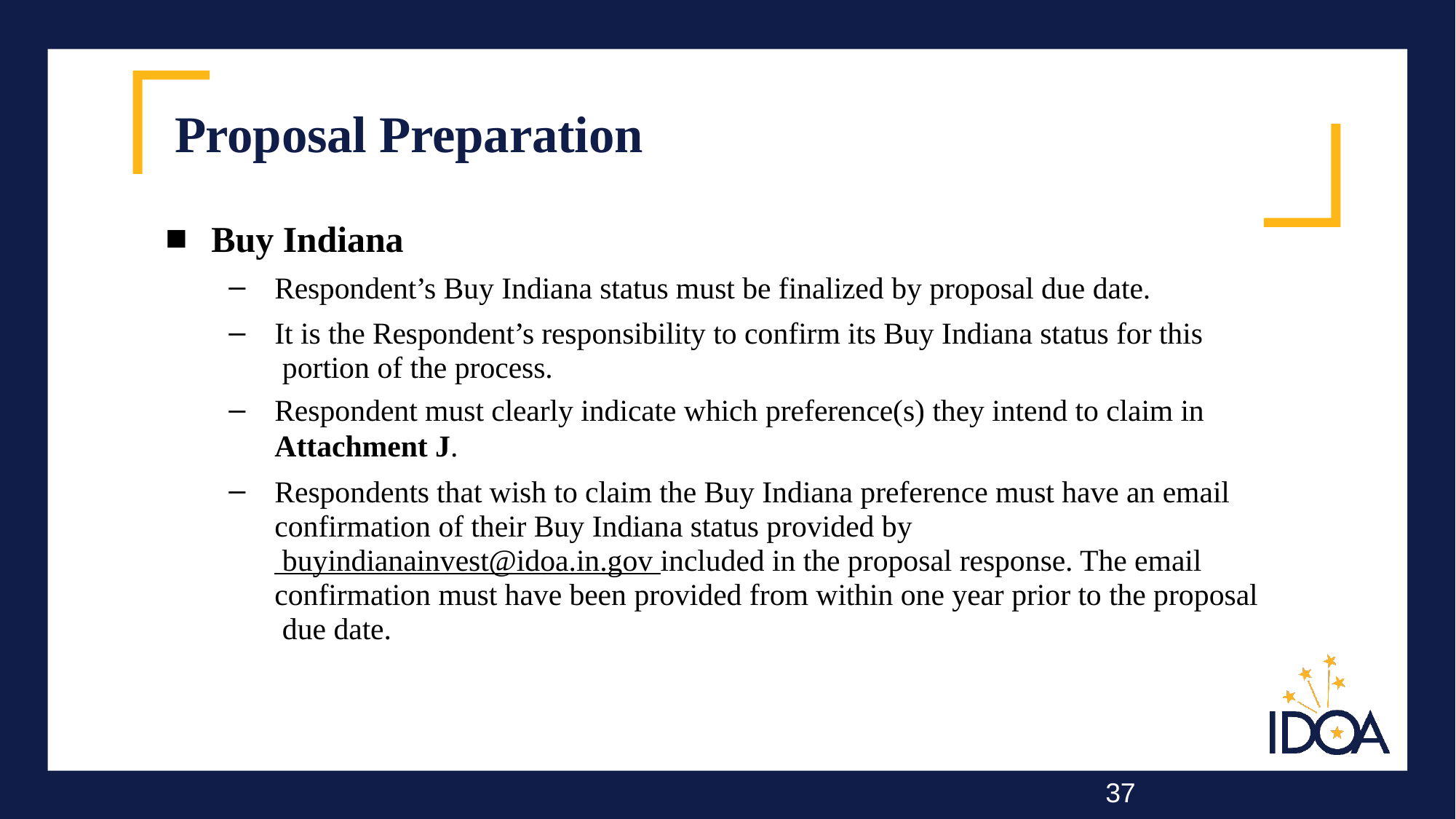

# Proposal Preparation
Buy Indiana
Respondent’s Buy Indiana status must be finalized by proposal due date.
It is the Respondent’s responsibility to confirm its Buy Indiana status for this  portion of the process.
Respondent must clearly indicate which preference(s) they intend to claim in
Attachment J.
Respondents that wish to claim the Buy Indiana preference must have an email  confirmation of their Buy Indiana status provided by  buyindianainvest@idoa.in.gov included in the proposal response. The email  confirmation must have been provided from within one year prior to the proposal  due date.
37